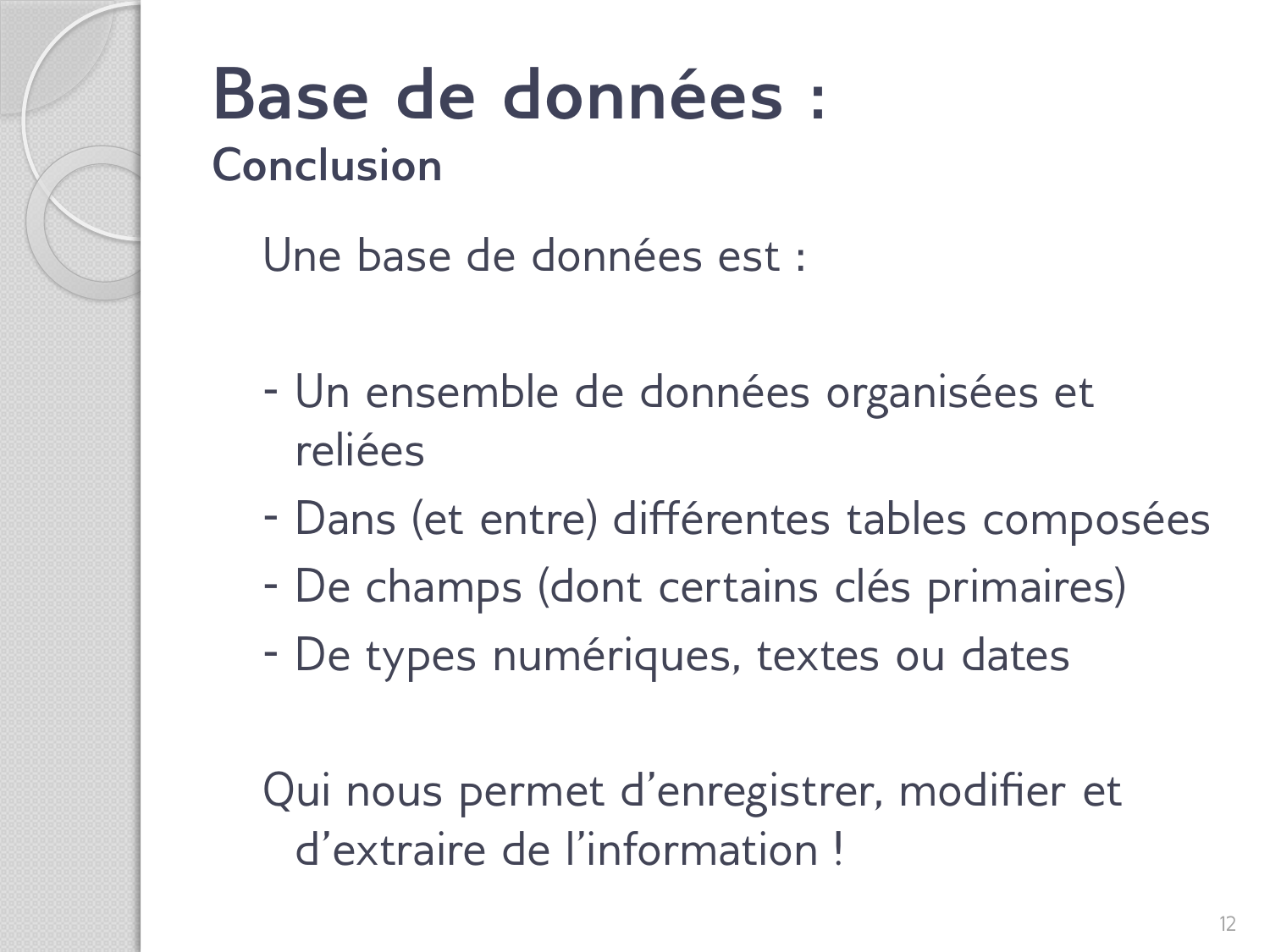

# Base de données : Conclusion
Une base de données est :

Un ensemble de données organisées et reliées
Dans (et entre) différentes tables composées
De champs (dont certains clés primaires)
De types numériques, textes ou dates

Qui nous permet d’enregistrer, modifier et d’extraire de l’information !
12